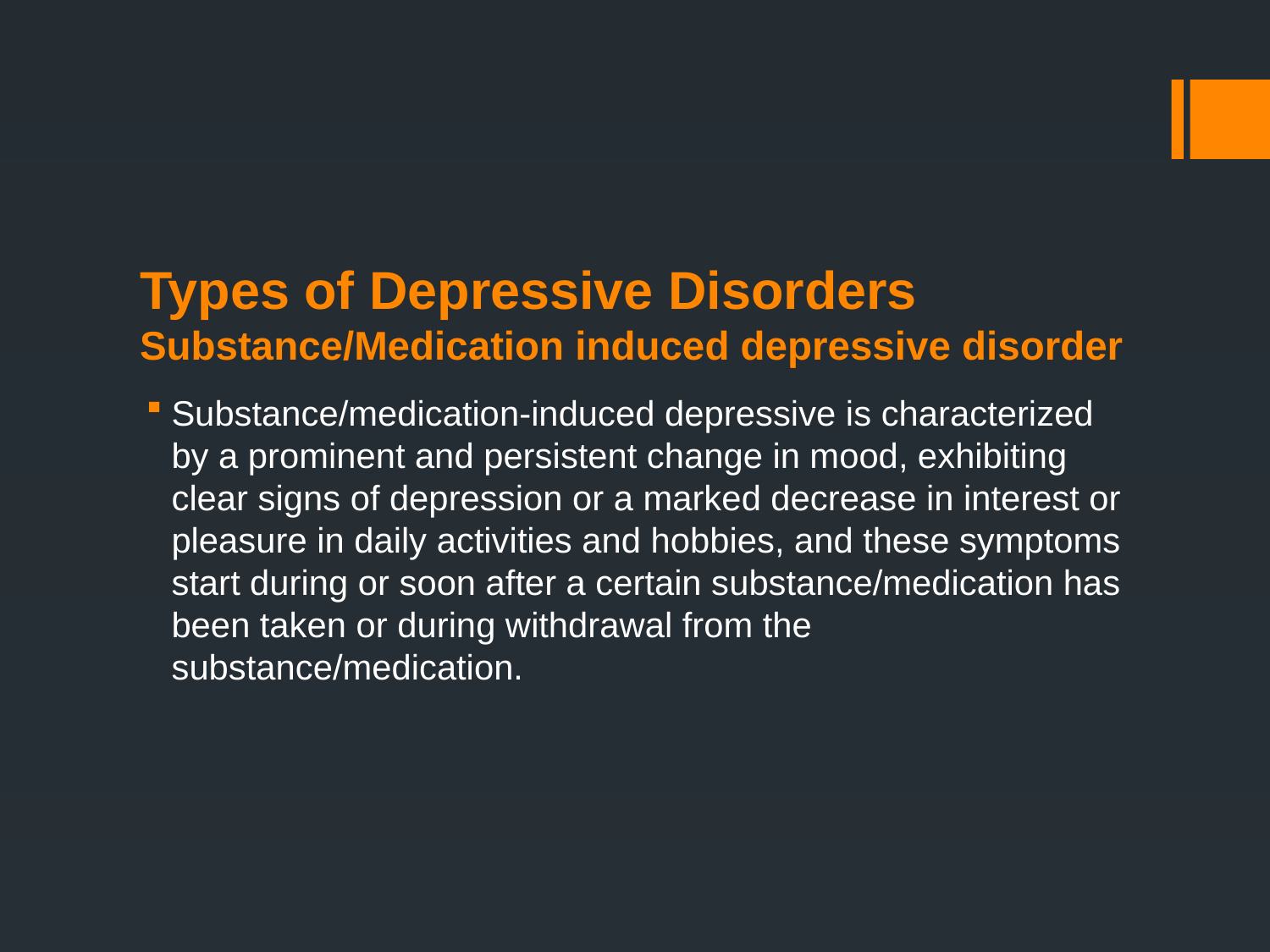

# Types of Depressive Disorders Substance/Medication induced depressive disorder
Substance/medication-induced depressive is characterized by a prominent and persistent change in mood, exhibiting clear signs of depression or a marked decrease in interest or pleasure in daily activities and hobbies, and these symptoms start during or soon after a certain substance/medication has been taken or during withdrawal from the substance/medication.